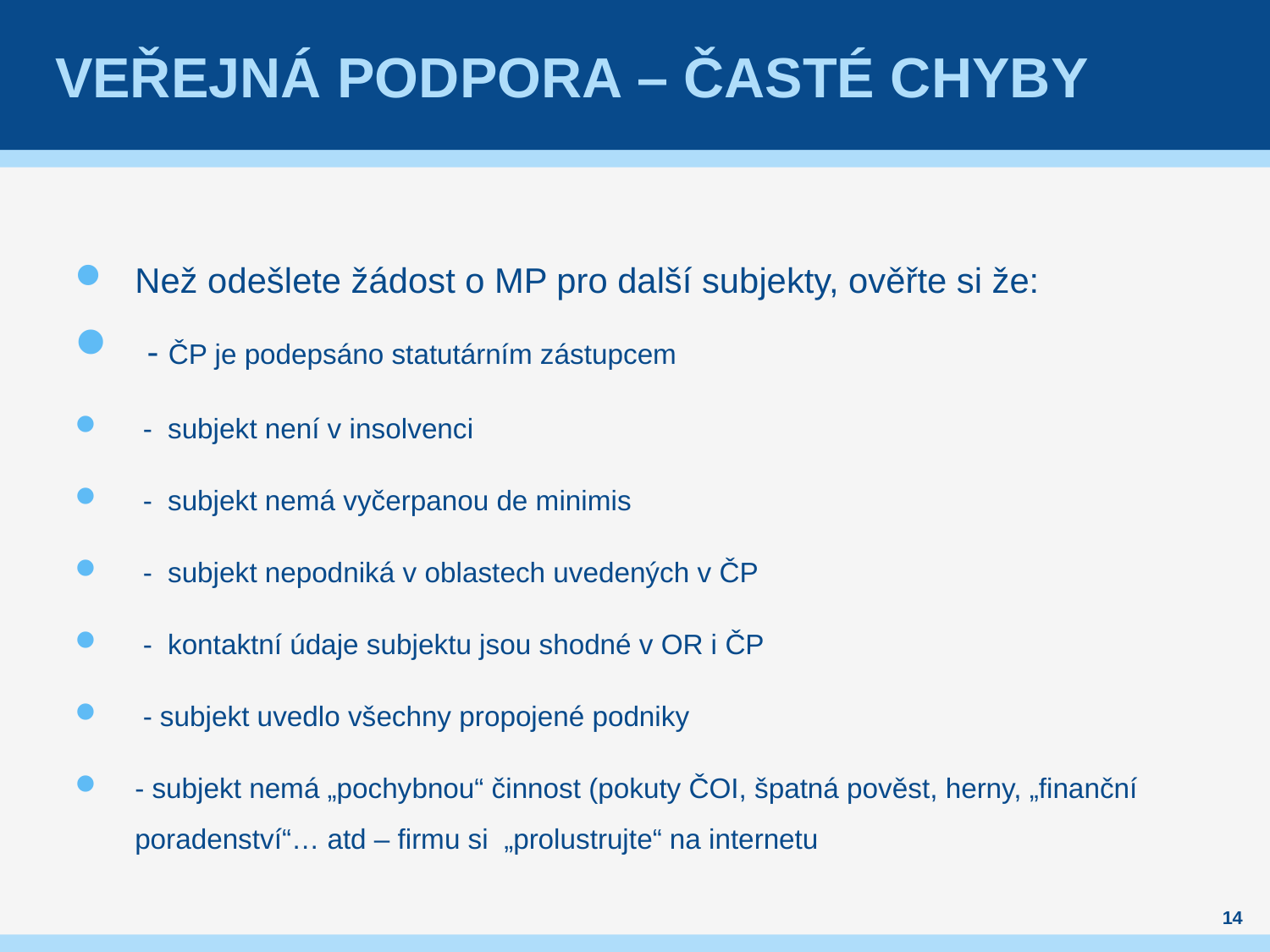

# VEŘEJNÁ PODPORA – Časté chyby
Než odešlete žádost o MP pro další subjekty, ověřte si že:
 - ČP je podepsáno statutárním zástupcem
 -  subjekt není v insolvenci
 -  subjekt nemá vyčerpanou de minimis
 -  subjekt nepodniká v oblastech uvedených v ČP
 -  kontaktní údaje subjektu jsou shodné v OR i ČP
 - subjekt uvedlo všechny propojené podniky
- subjekt nemá „pochybnou“ činnost (pokuty ČOI, špatná pověst, herny, „finanční poradenství“… atd – firmu si  „prolustrujte“ na internetu

14